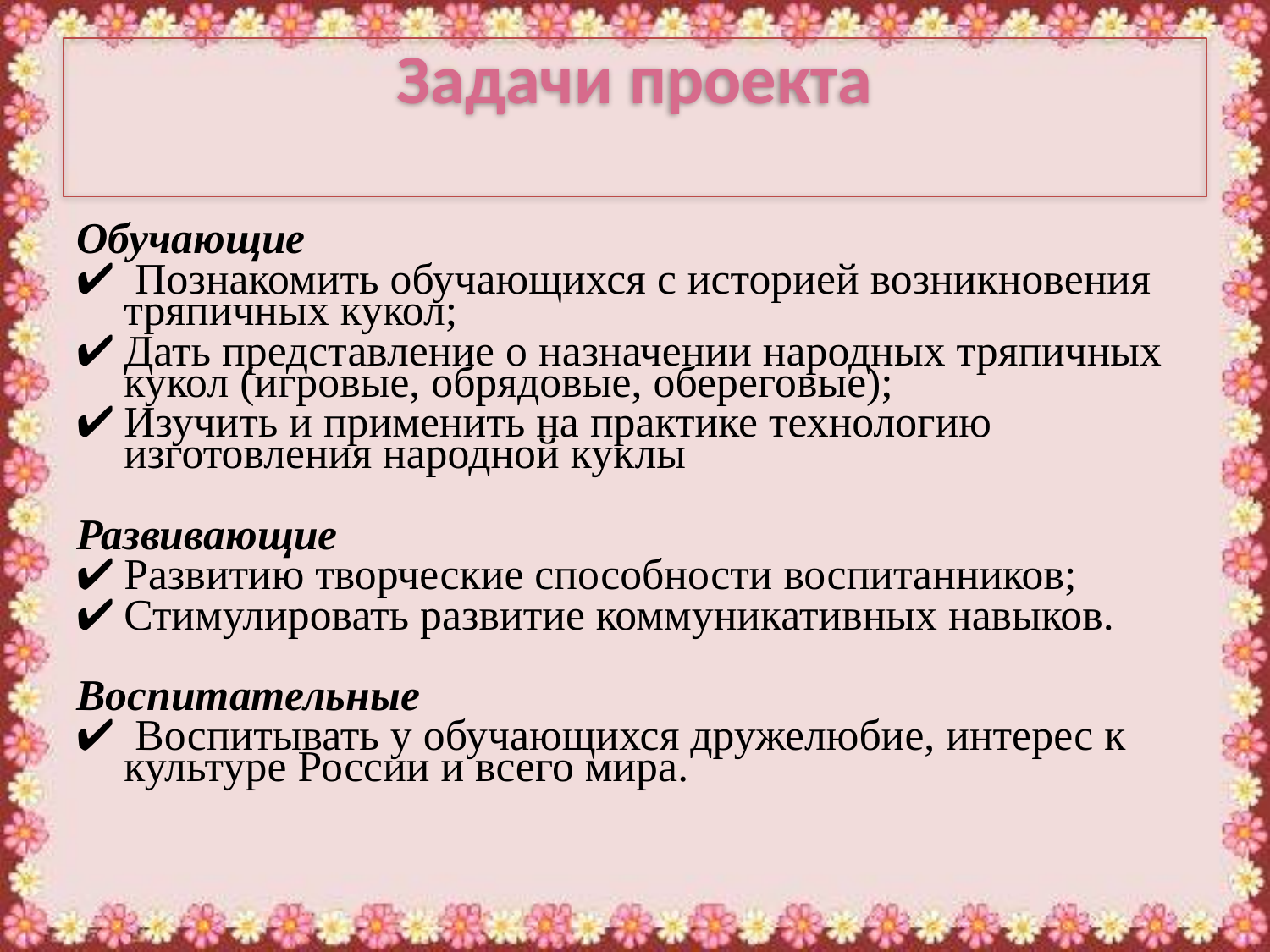

# Задачи проекта
Обучающие
 Познакомить обучающихся с историей возникновения тряпичных кукол;
Дать представление о назначении народных тряпичных кукол (игровые, обрядовые, обереговые);
Изучить и применить на практике технологию изготовления народной куклы

Развивающие
Развитию творческие способности воспитанников;
Стимулировать развитие коммуникативных навыков.

Воспитательные
 Воспитывать у обучающихся дружелюбие, интерес к культуре России и всего мира.